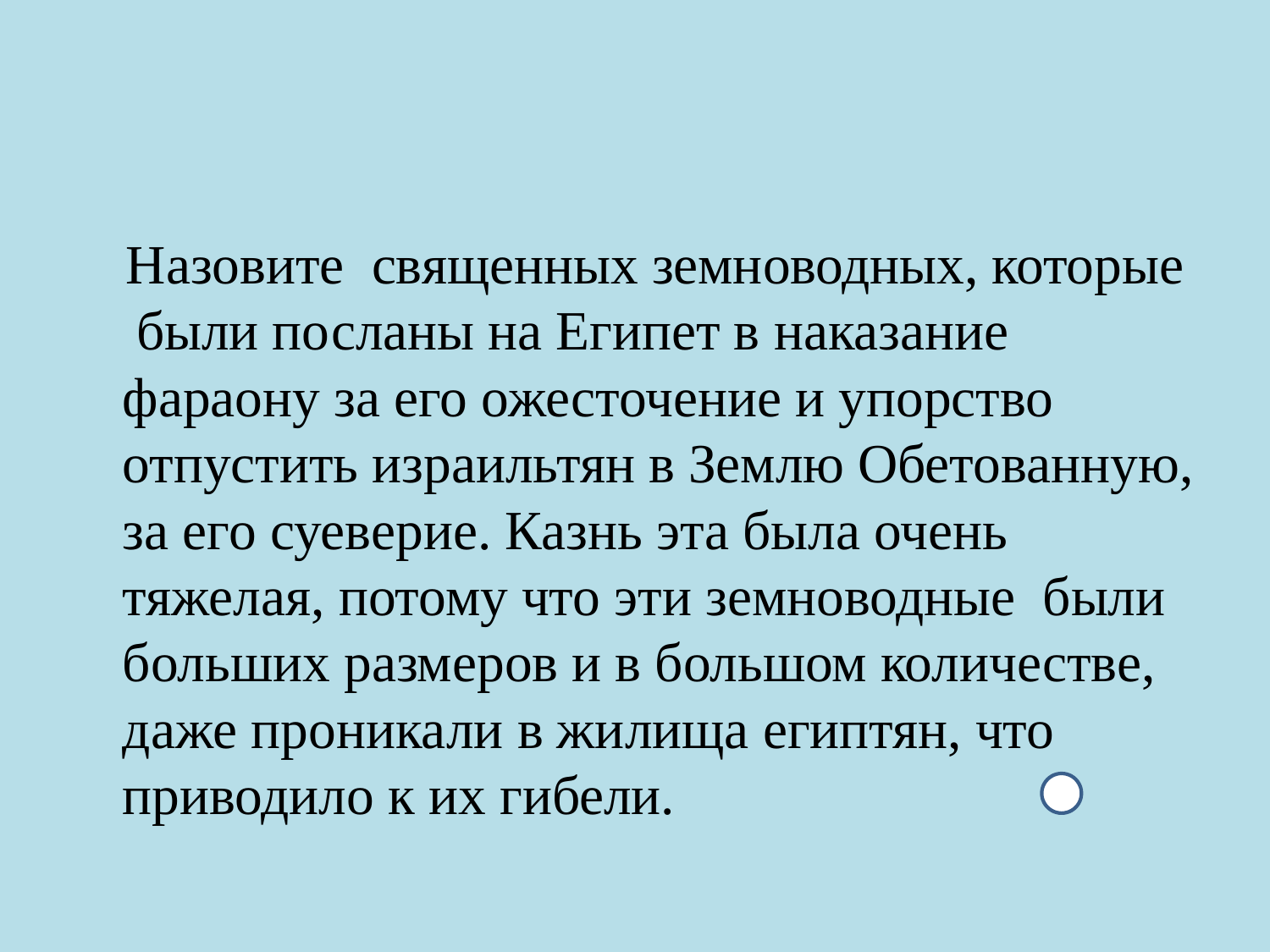

#
    Назовите  священных земноводных, которые  были посланы на Египет в наказание фараону за его ожесточение и упорство отпустить израильтян в Землю Обетованную, за его суеверие. Казнь эта была очень тяжелая, потому что эти земноводные  были больших размеров и в большом количестве, даже проникали в жилища египтян, что приводило к их гибели.